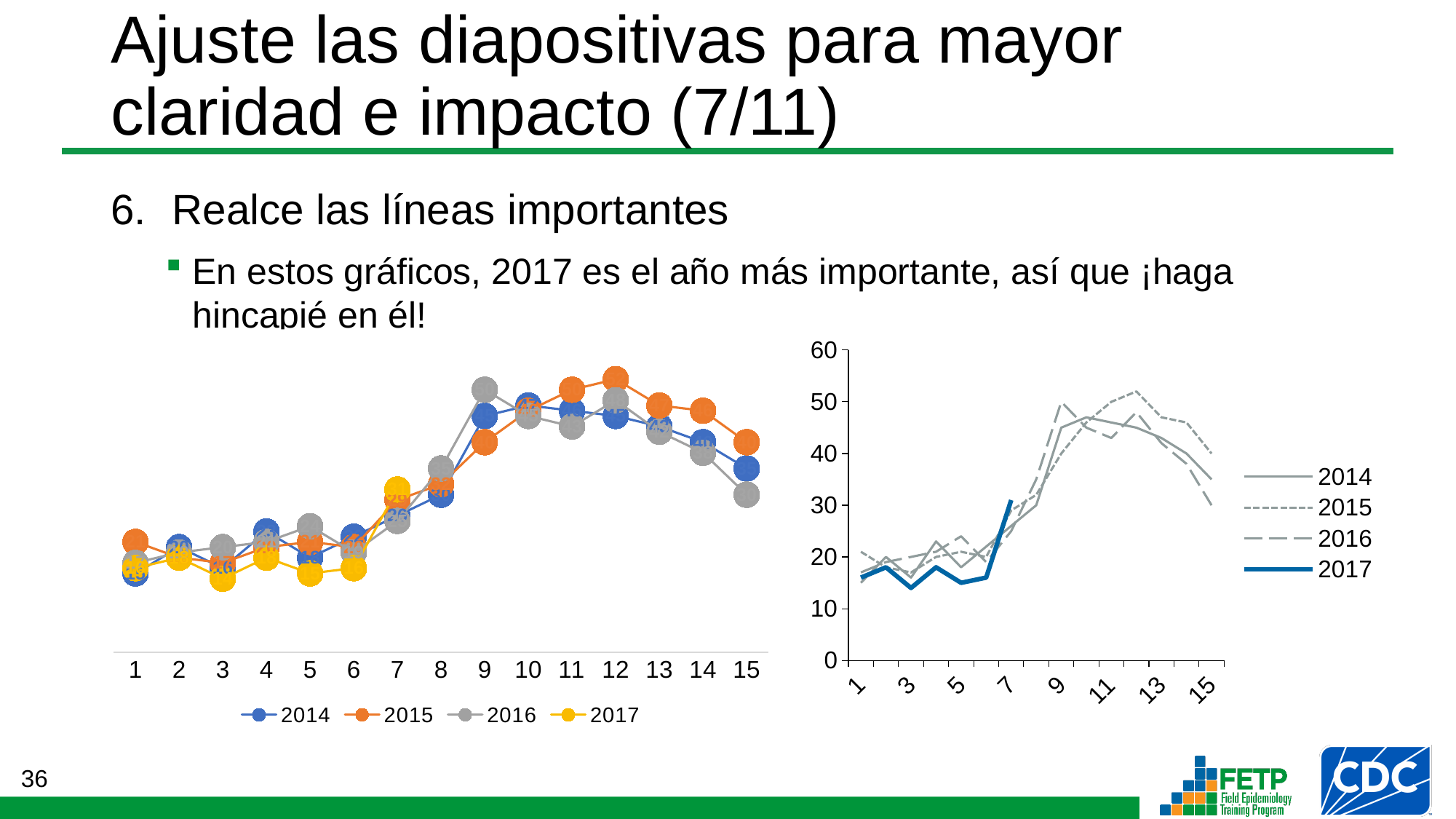

# Ajuste las diapositivas para mayor claridad e impacto (7/11)
Realce las líneas importantes
En estos gráficos, 2017 es el año más importante, así que ¡haga hincapié en él!

### Chart

| Category |  |  |  |  |
|---|---|---|---|---|

### Chart

| Category |  |  |  |  |
|---|---|---|---|---|